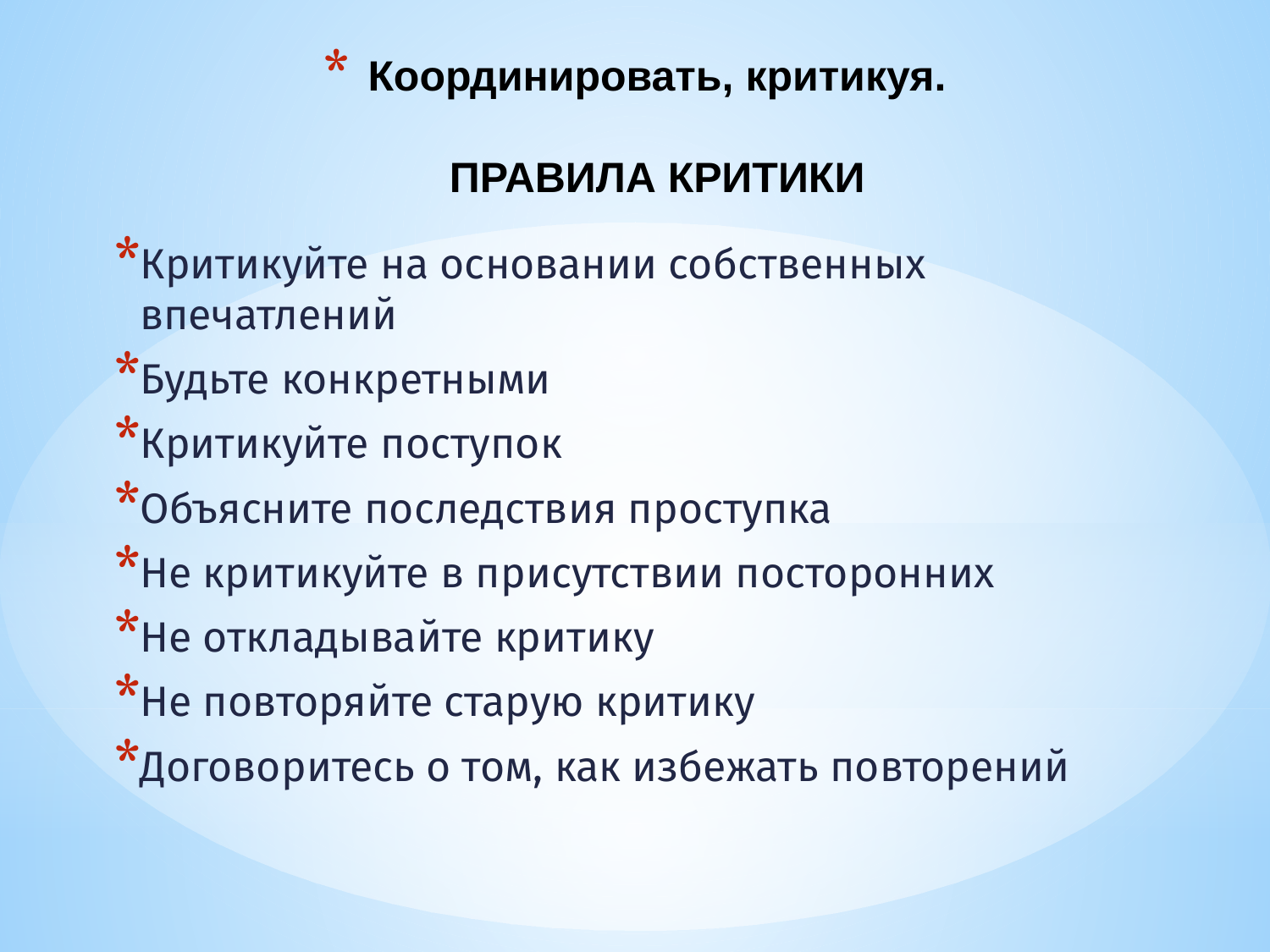

# Координировать, критикуя. ПРАВИЛА КРИТИКИ
Критикуйте на основании собственных впечатлений
Будьте конкретными
Критикуйте поступок
Объясните последствия проступка
Не критикуйте в присутствии посторонних
Не откладывайте критику
Не повторяйте старую критику
Договоритесь о том, как избежать повторений